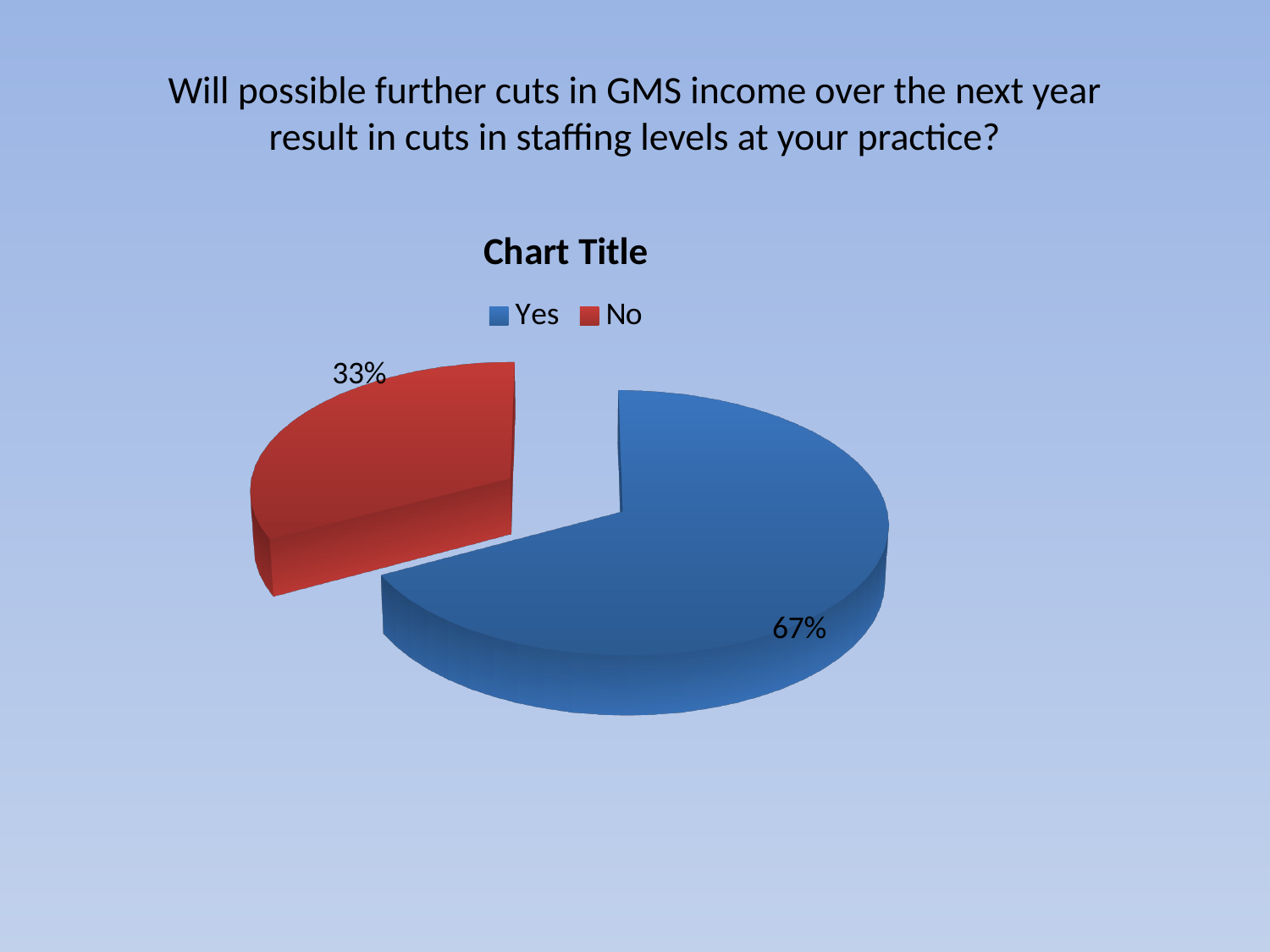

# Will possible further cuts in GMS income over the next year result in cuts in staffing levels at your practice?

[unsupported chart]